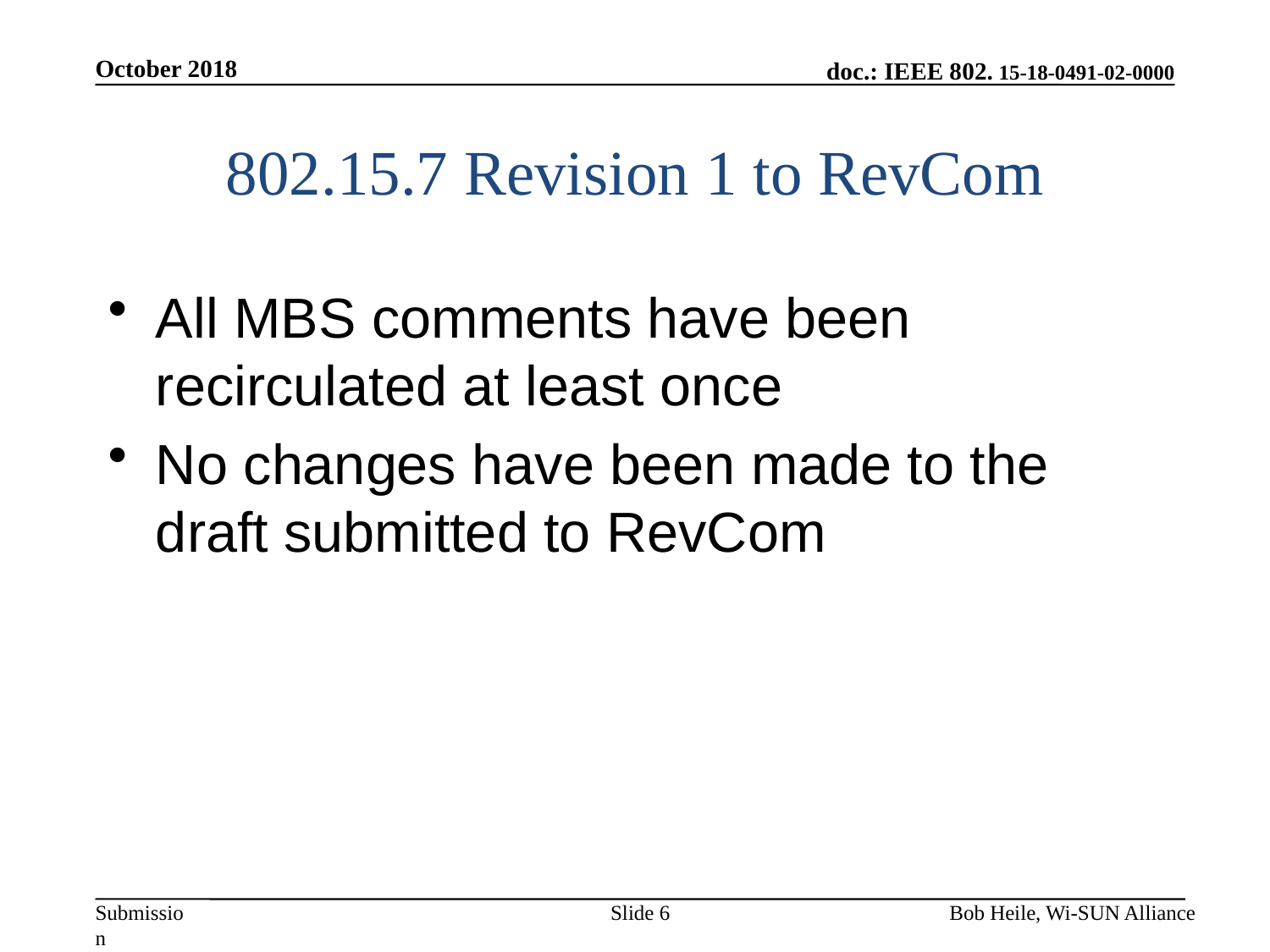

October 2018
# 802.15.7 Revision 1 to RevCom
All MBS comments have been recirculated at least once
No changes have been made to the draft submitted to RevCom
Slide 6
Bob Heile, Wi-SUN Alliance